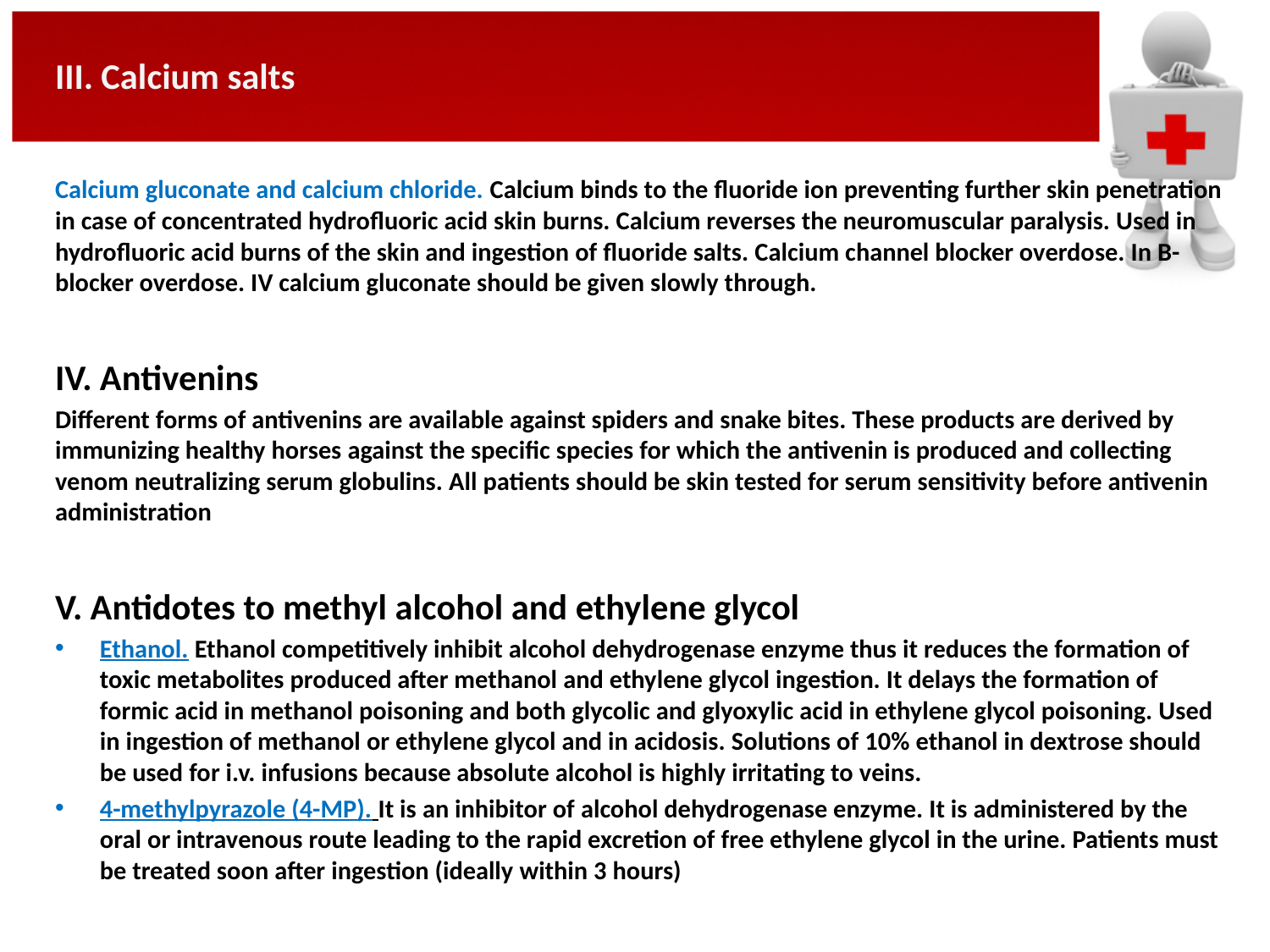

III. Calcium salts

Calcium gluconate and calcium chloride. Calcium binds to the fluoride ion preventing further skin penetration in case of concentrated hydrofluoric acid skin burns. Calcium reverses the neuromuscular paralysis. Used in hydrofluoric acid burns of the skin and ingestion of fluoride salts. Calcium channel blocker overdose. In B-blocker overdose. IV calcium gluconate should be given slowly through.

IV. Antivenins
Different forms of antivenins are available against spiders and snake bites. These products are derived by immunizing healthy horses against the specific species for which the antivenin is produced and collecting venom neutralizing serum globulins. All patients should be skin tested for serum sensitivity before antivenin administration

V. Antidotes to methyl alcohol and ethylene glycol
Ethanol. Ethanol competitively inhibit alcohol dehydrogenase enzyme thus it reduces the formation of toxic metabolites produced after methanol and ethylene glycol ingestion. It delays the formation of formic acid in methanol poisoning and both glycolic and glyoxylic acid in ethylene glycol poisoning. Used in ingestion of methanol or ethylene glycol and in acidosis. Solutions of 10% ethanol in dextrose should be used for i.v. infusions because absolute alcohol is highly irritating to veins.
4-methylpyrazole (4-MP). It is an inhibitor of alcohol dehydrogenase enzyme. It is administered by the oral or intravenous route leading to the rapid excretion of free ethylene glycol in the urine. Patients must be treated soon after ingestion (ideally within 3 hours)